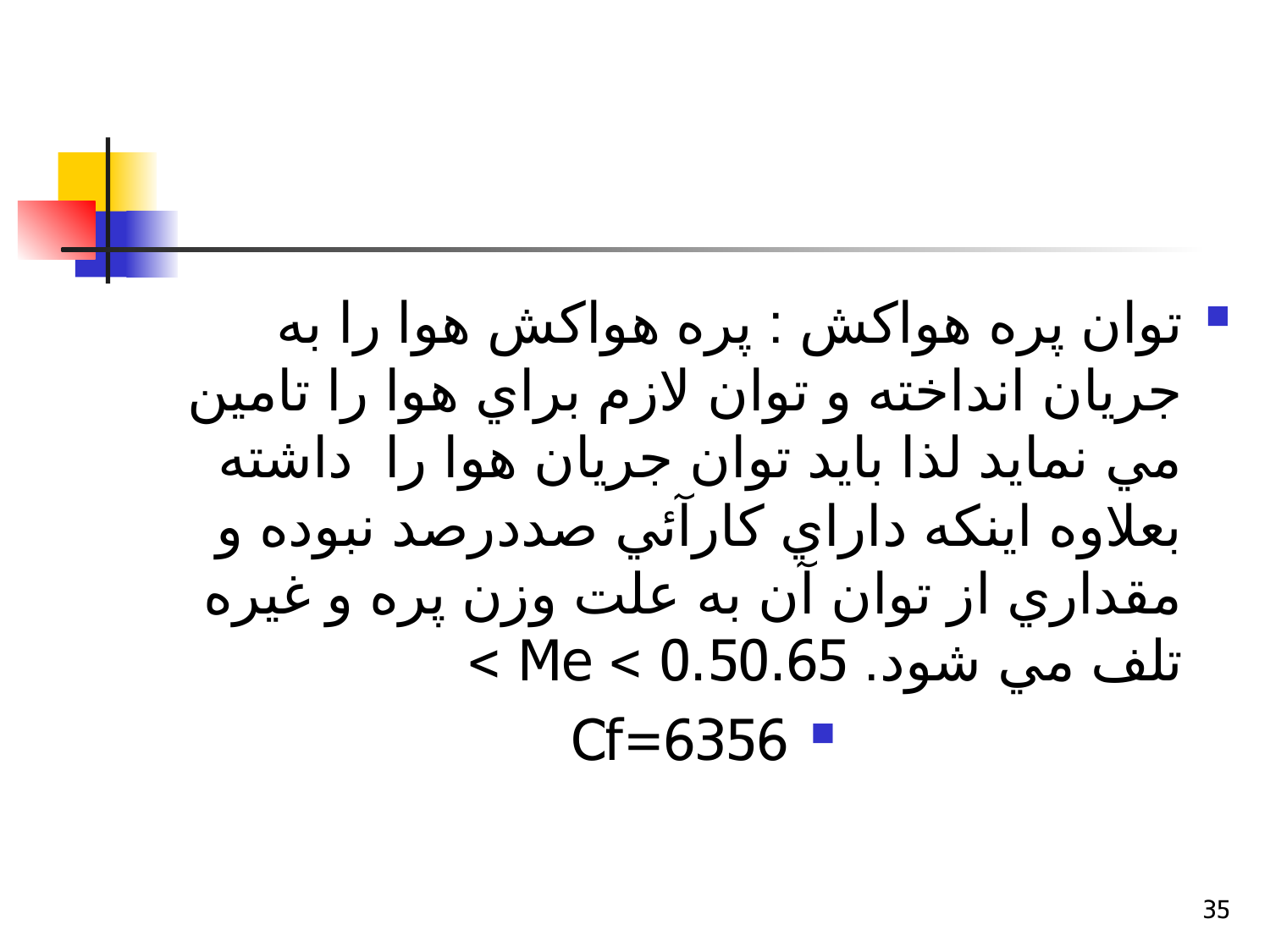

#
توان پره هواكش : پره هواكش هوا را به جريان انداخته و توان لازم براي هوا را تامين مي نمايد لذا بايد توان جريان هوا را  داشته بعلاوه اينكه داراي كارآئي صددرصد نبوده و مقداري از توان آن به علت وزن پره و غيره تلف مي شود. < Me < 0.50.65
Cf=6356
35